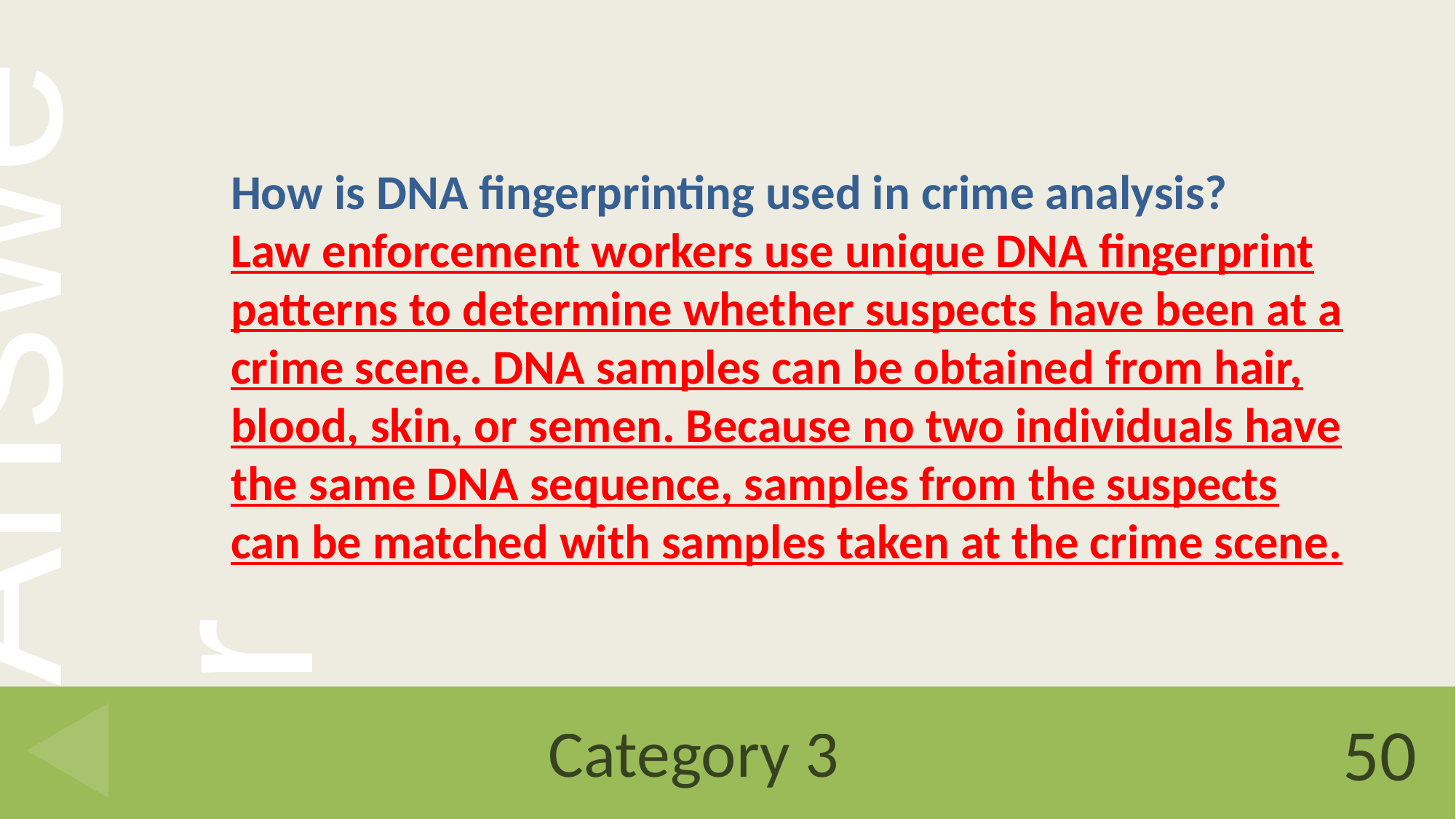

How is DNA fingerprinting used in crime analysis?
Law enforcement workers use unique DNA fingerprint patterns to determine whether suspects have been at a crime scene. DNA samples can be obtained from hair, blood, skin, or semen. Because no two individuals have the same DNA sequence, samples from the suspects can be matched with samples taken at the crime scene.
# Category 3
50